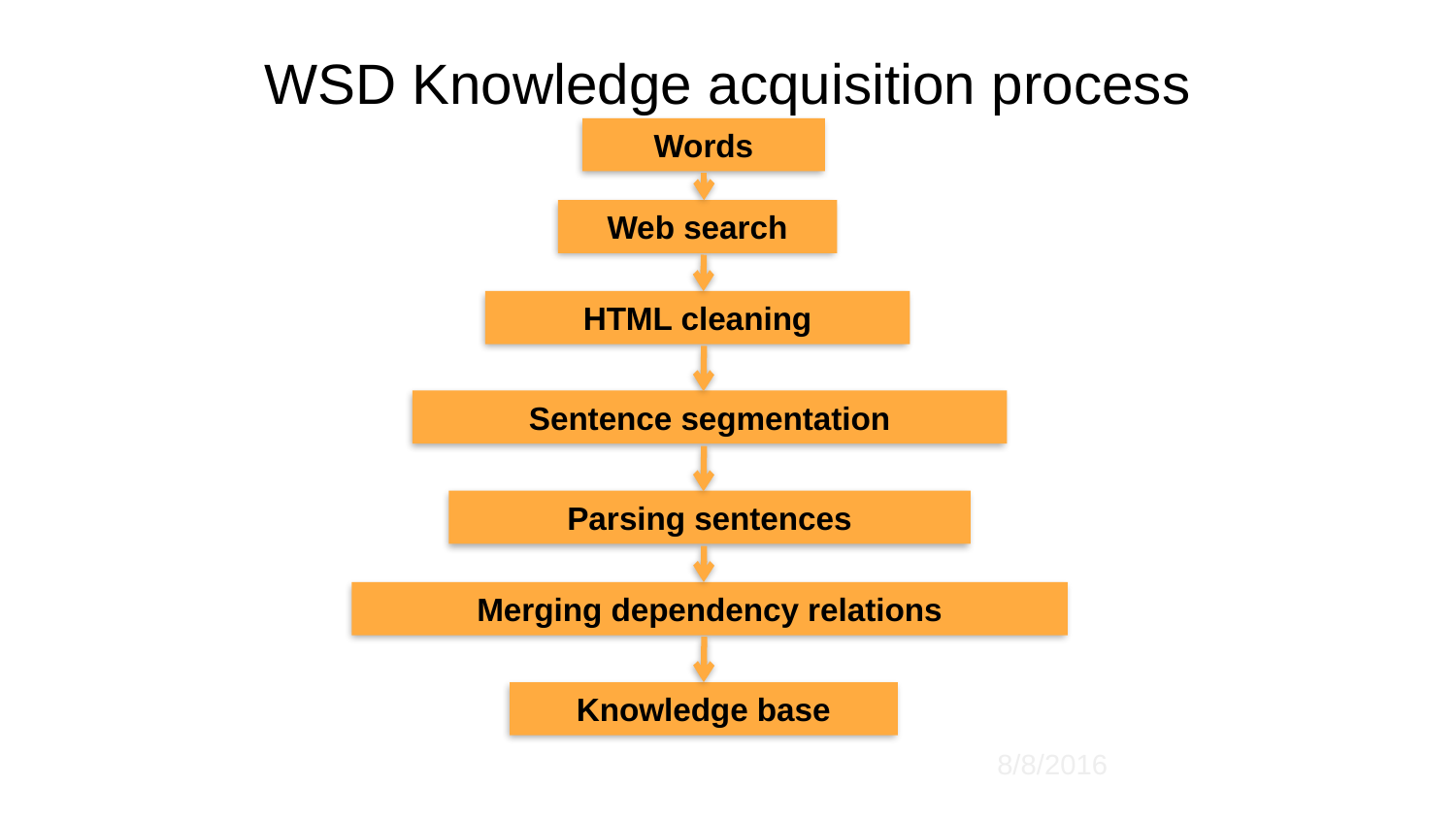

# WSD Knowledge acquisition process
Words
Web search
HTML cleaning
Sentence segmentation
Parsing sentences
Merging dependency relations
Knowledge base
8/8/2016
12